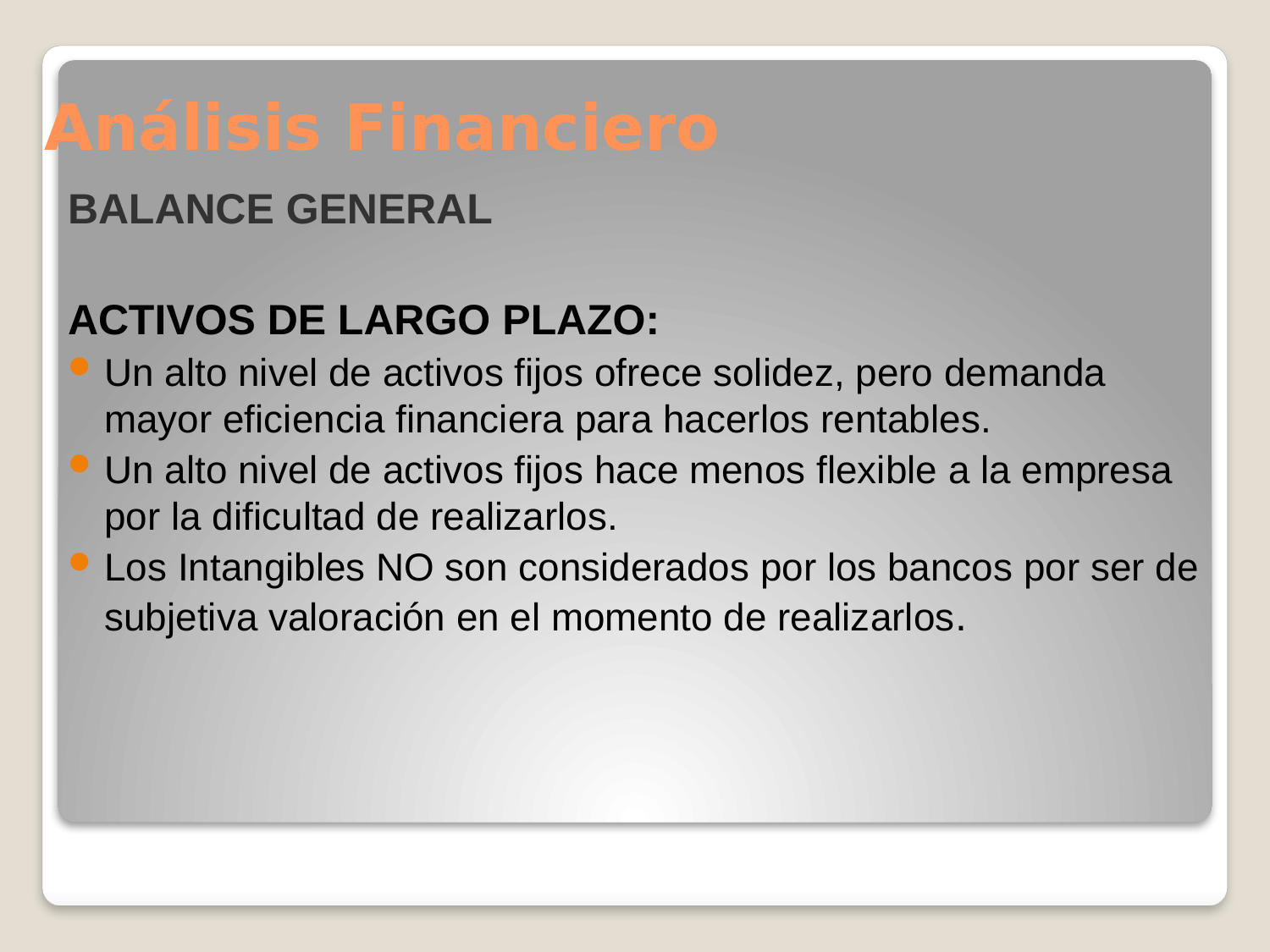

# Análisis Financiero
BALANCE GENERAL

ACTIVOS DE LARGO PLAZO:
Un alto nivel de activos fijos ofrece solidez, pero demanda mayor eficiencia financiera para hacerlos rentables.
Un alto nivel de activos fijos hace menos flexible a la empresa por la dificultad de realizarlos.
Los Intangibles NO son considerados por los bancos por ser de subjetiva valoración en el momento de realizarlos.